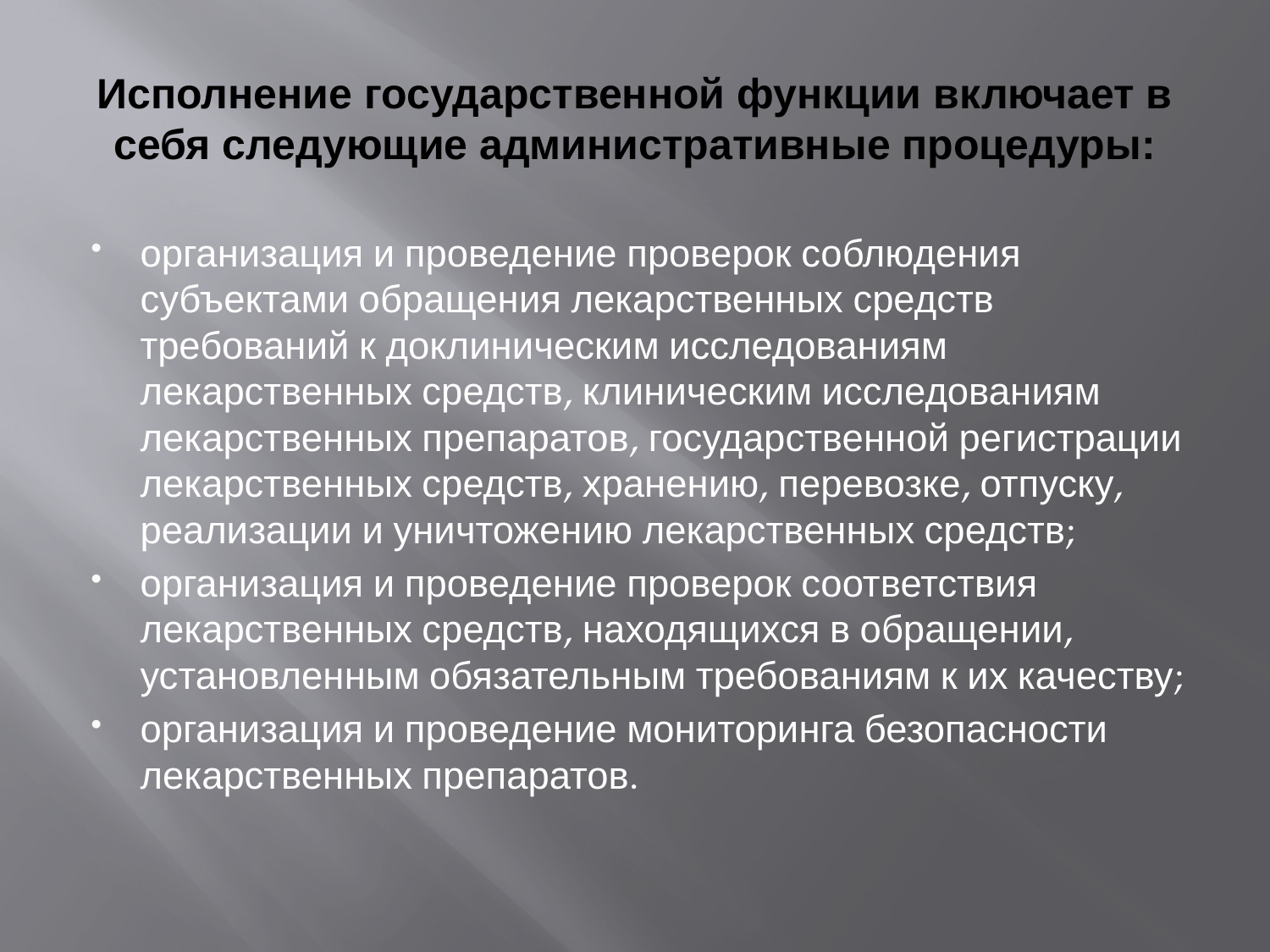

# Исполнение государственной функции включает в себя следующие административные процедуры:
организация и проведение проверок соблюдения субъектами обращения лекарственных средств требований к доклиническим исследованиям лекарственных средств, клиническим исследованиям лекарственных препаратов, государственной регистрации лекарственных средств, хранению, перевозке, отпуску, реализации и уничтожению лекарственных средств;
организация и проведение проверок соответствия лекарственных средств, находящихся в обращении, установленным обязательным требованиям к их качеству;
организация и проведение мониторинга безопасности лекарственных препаратов.